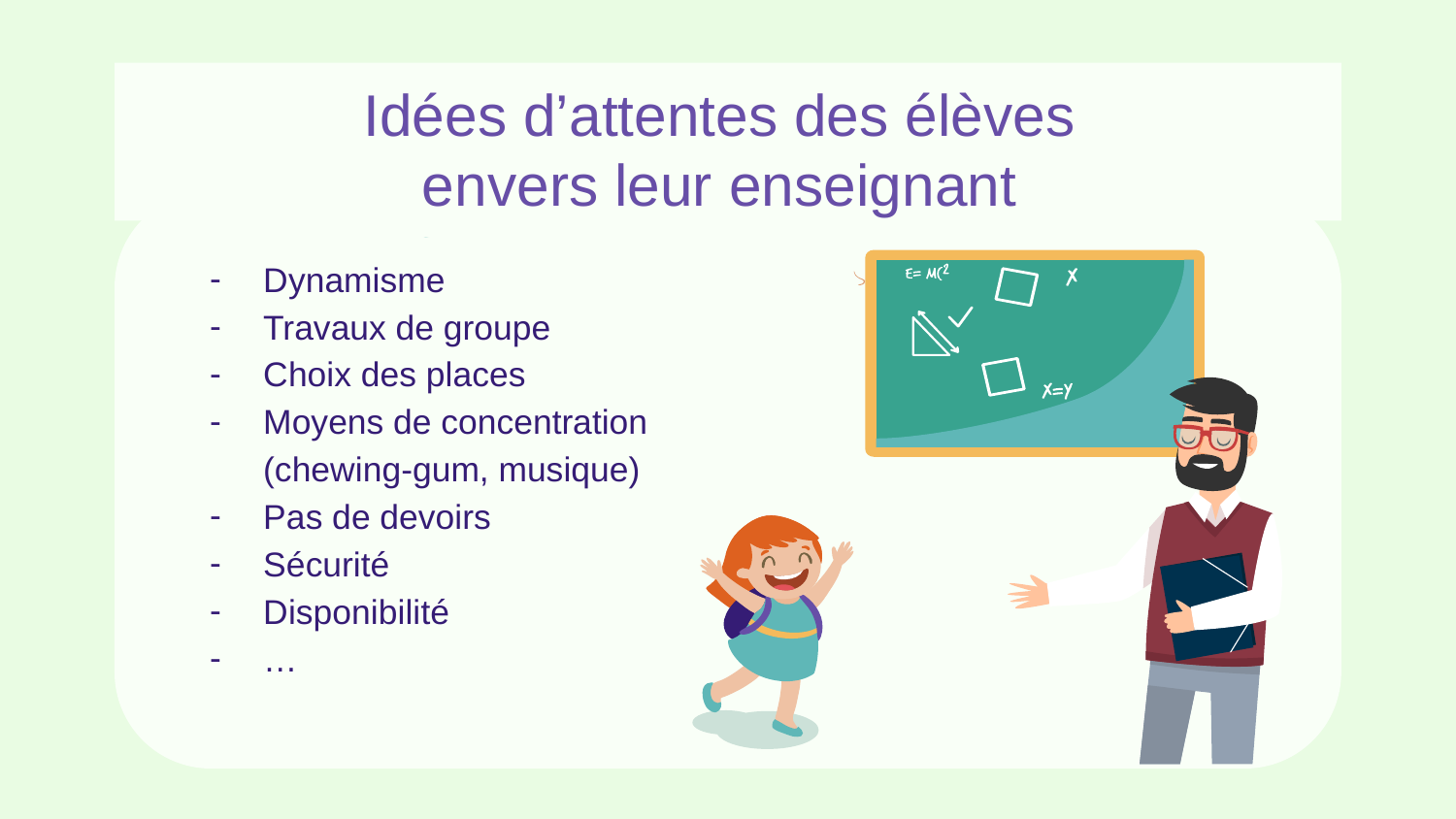

# Idées d’attentes des élèves
envers leur enseignant
Dynamisme
Travaux de groupe
Choix des places
Moyens de concentration (chewing-gum, musique)
Pas de devoirs
Sécurité
Disponibilité
…